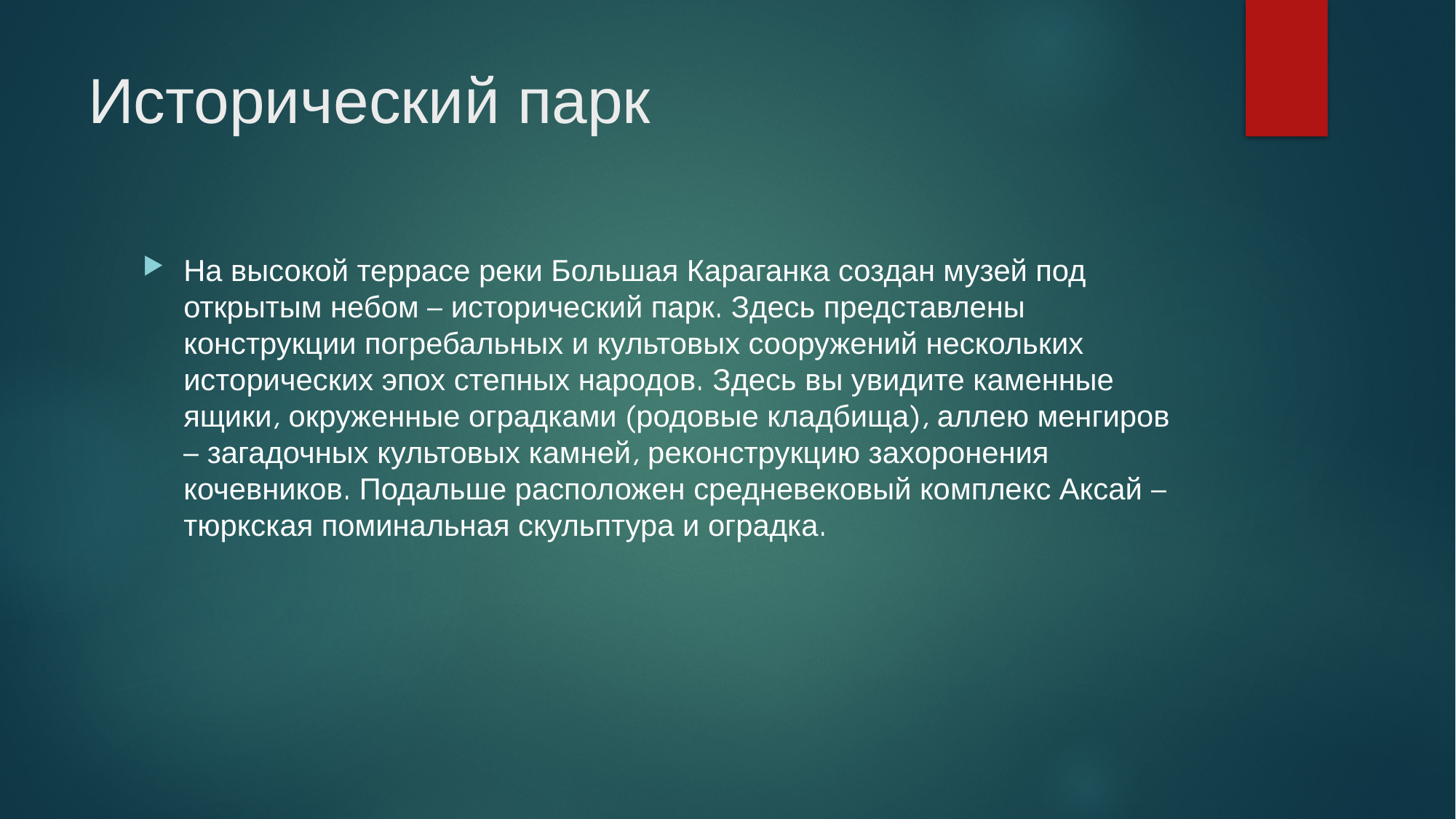

# Исторический парк
На высокой террасе реки Большая Караганка создан музей под открытым небом – исторический парк. Здесь представлены конструкции погребальных и культовых сооружений нескольких исторических эпох степных народов. Здесь вы увидите каменные ящики, окруженные оградками (родовые кладбища), аллею менгиров – загадочных культовых камней, реконструкцию захоронения кочевников. Подальше расположен средневековый комплекс Аксай – тюркская поминальная скульптура и оградка.